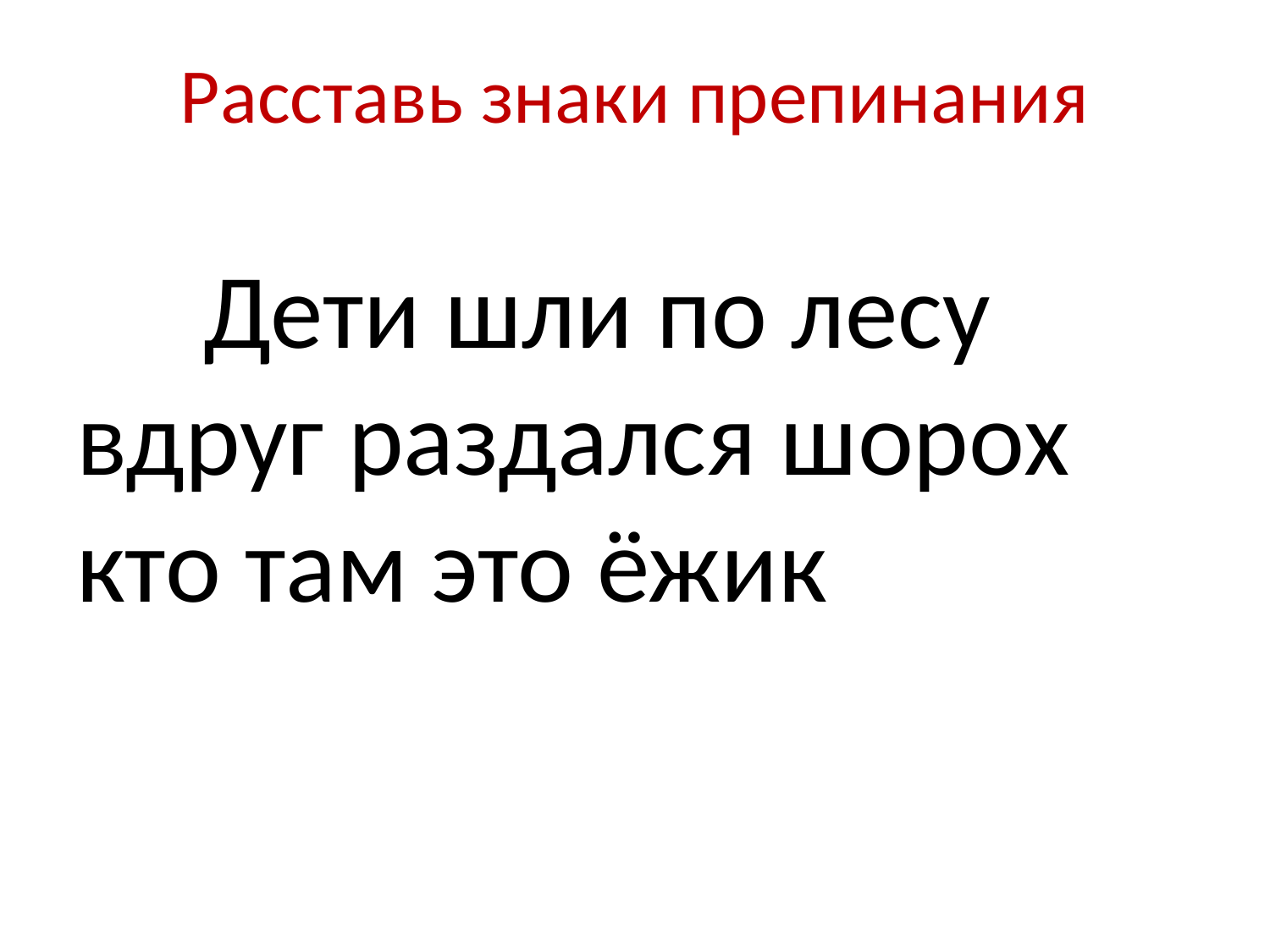

# Расставь знаки препинания
	Дети шли по лесу вдруг раздался шорох кто там это ёжик